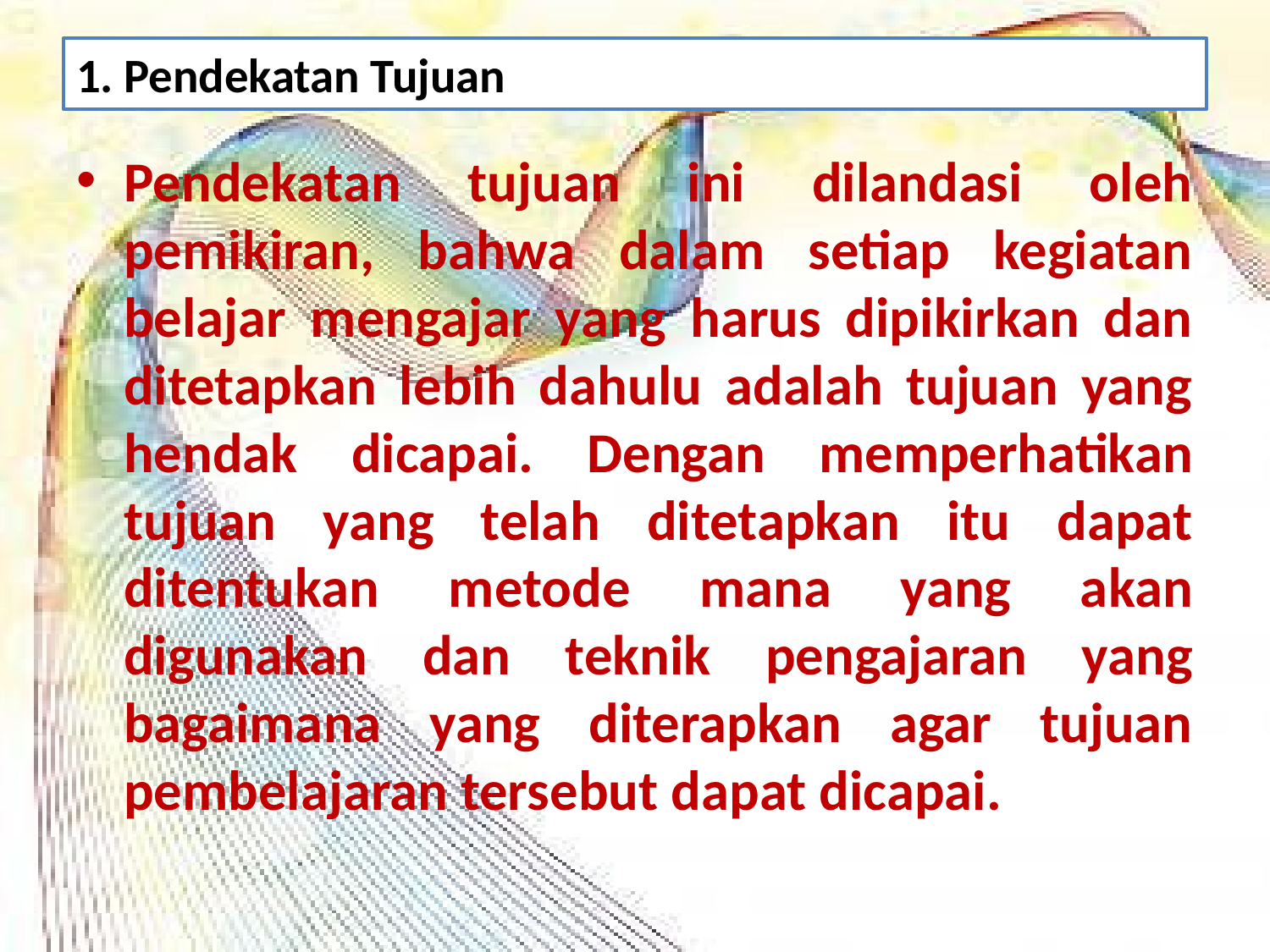

# 1. Pendekatan Tujuan
Pendekatan tujuan ini dilandasi oleh pemikiran, bahwa dalam setiap kegiatan belajar mengajar yang harus dipikirkan dan ditetapkan lebih dahulu adalah tujuan yang hendak dicapai. Dengan memperhatikan tujuan yang telah ditetapkan itu dapat ditentukan metode mana yang akan digunakan dan teknik pengajaran yang bagaimana yang diterapkan agar tujuan pembelajaran tersebut dapat dicapai.